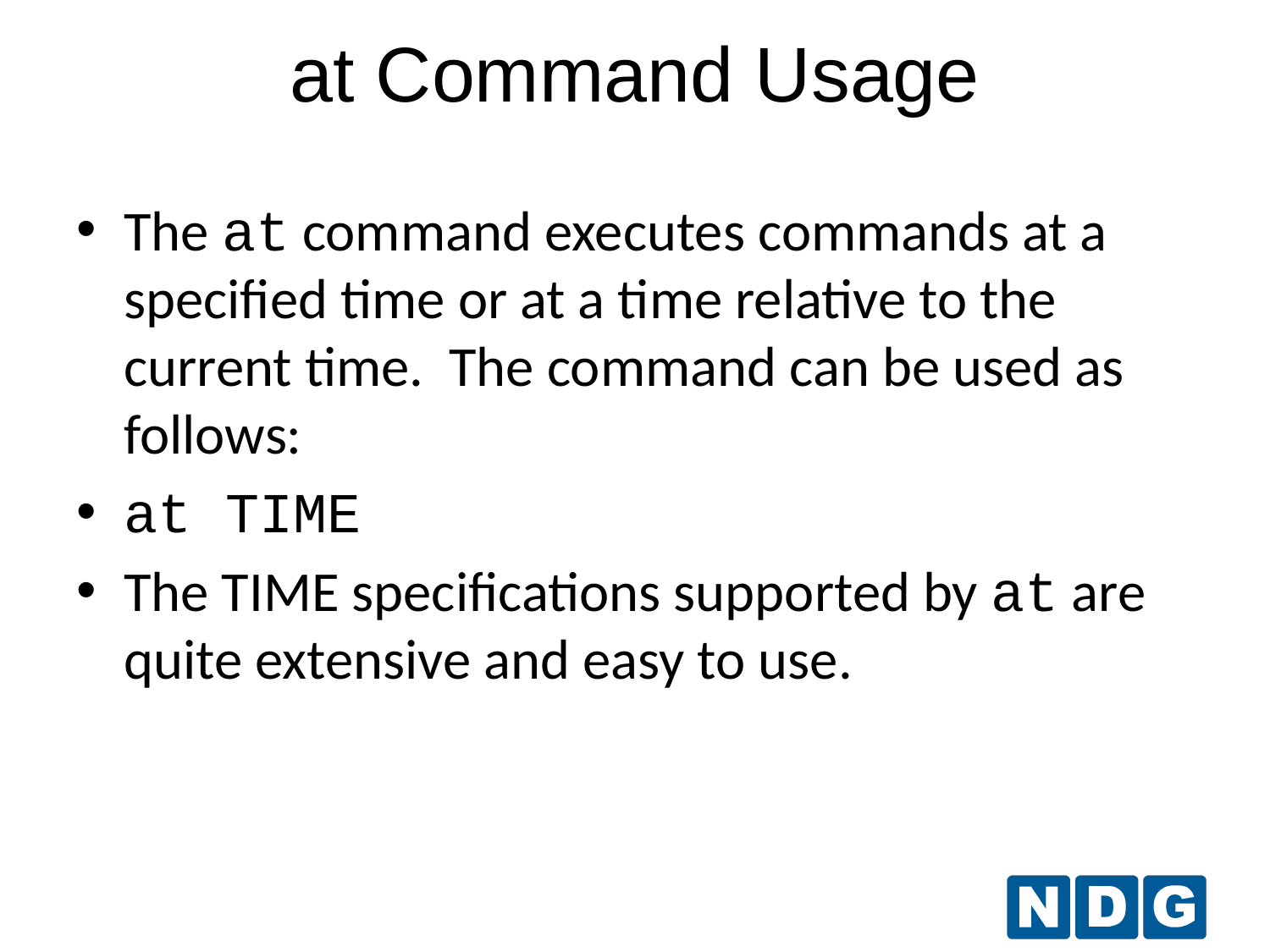

at Command Usage
The at command executes commands at a specified time or at a time relative to the current time.  The command can be used as follows:
at TIME
The TIME specifications supported by at are quite extensive and easy to use.